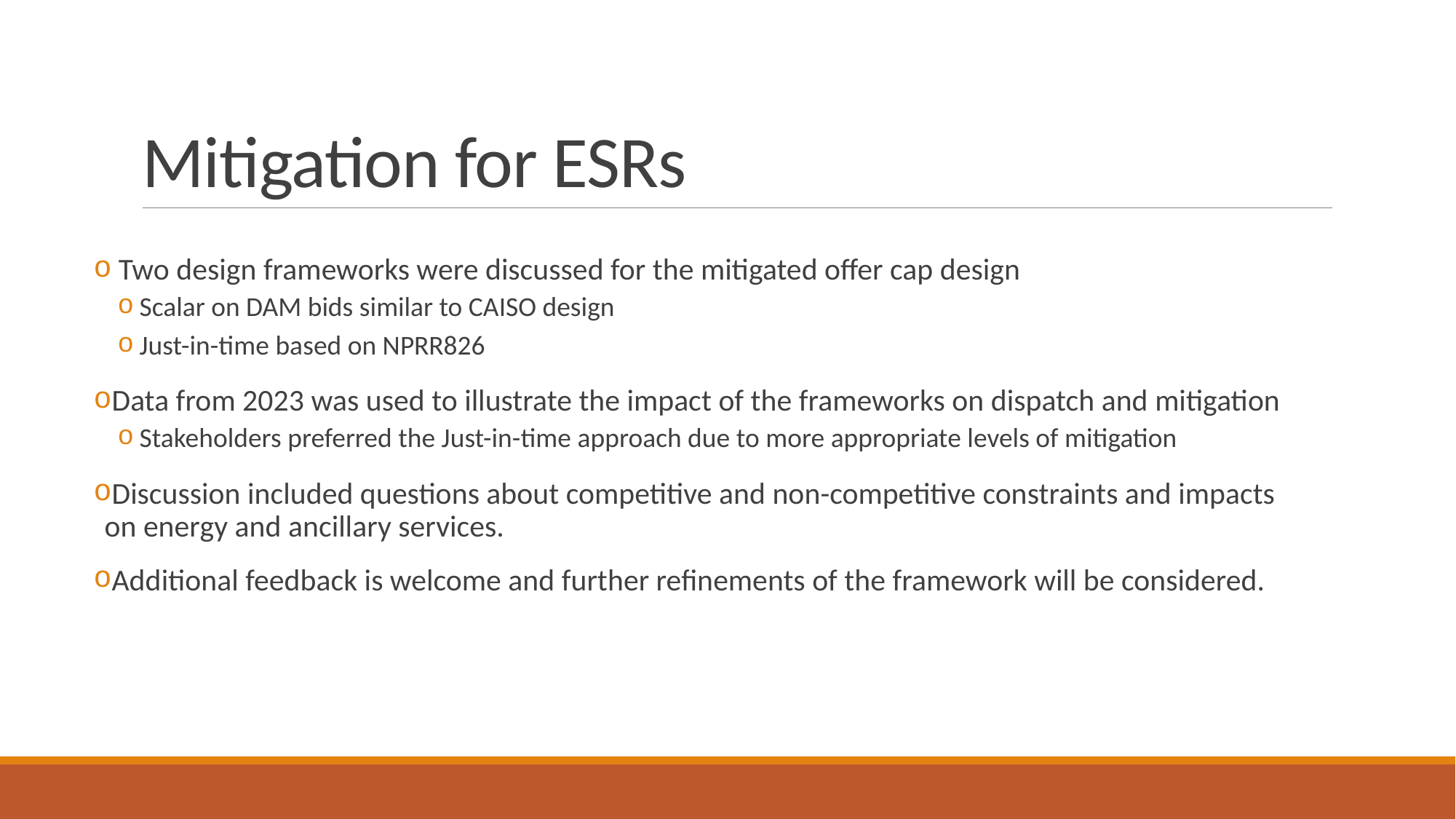

# Mitigation for ESRs
 Two design frameworks were discussed for the mitigated offer cap design
Scalar on DAM bids similar to CAISO design
Just-in-time based on NPRR826
Data from 2023 was used to illustrate the impact of the frameworks on dispatch and mitigation
Stakeholders preferred the Just-in-time approach due to more appropriate levels of mitigation
Discussion included questions about competitive and non-competitive constraints and impacts on energy and ancillary services.
Additional feedback is welcome and further refinements of the framework will be considered.